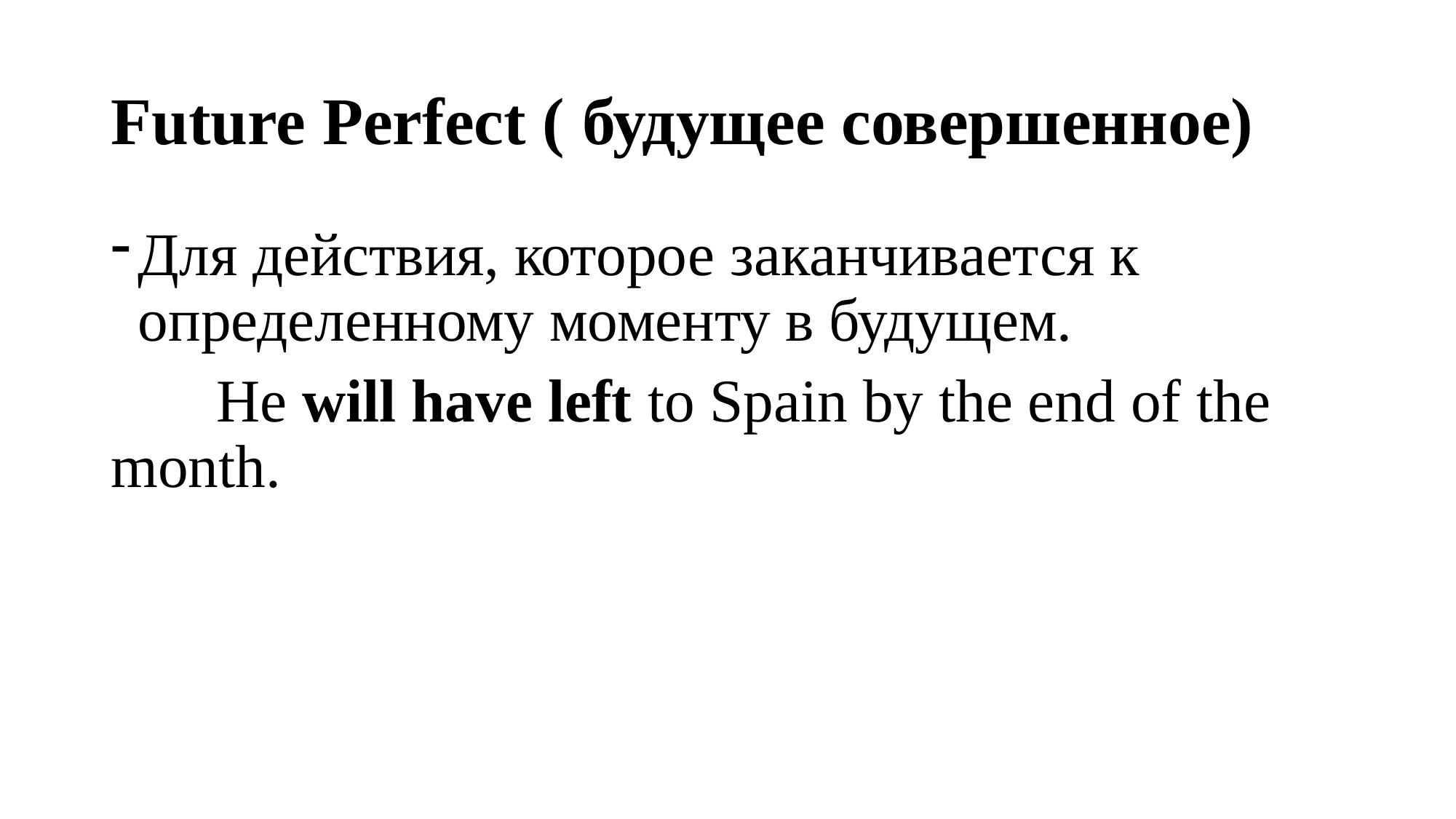

# Future Perfect ( будущее совершенное)
Для действия, которое заканчивается к определенному моменту в будущем.
       He will have left to Spain by the end of the month.